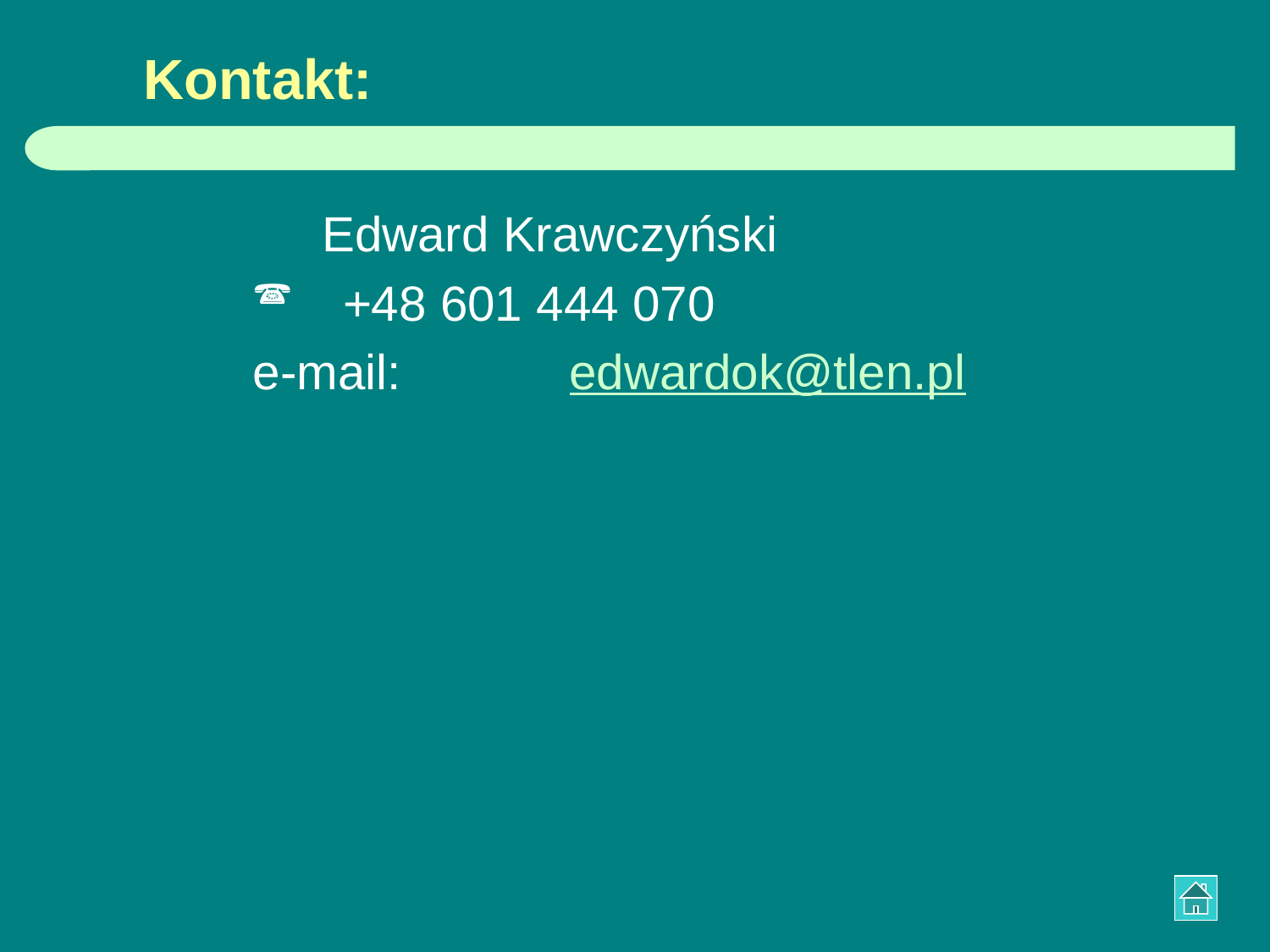

# Kontakt:
     Edward Krawczyński
  +48 601 444 070
e-mail:      	edwardok@tlen.pl